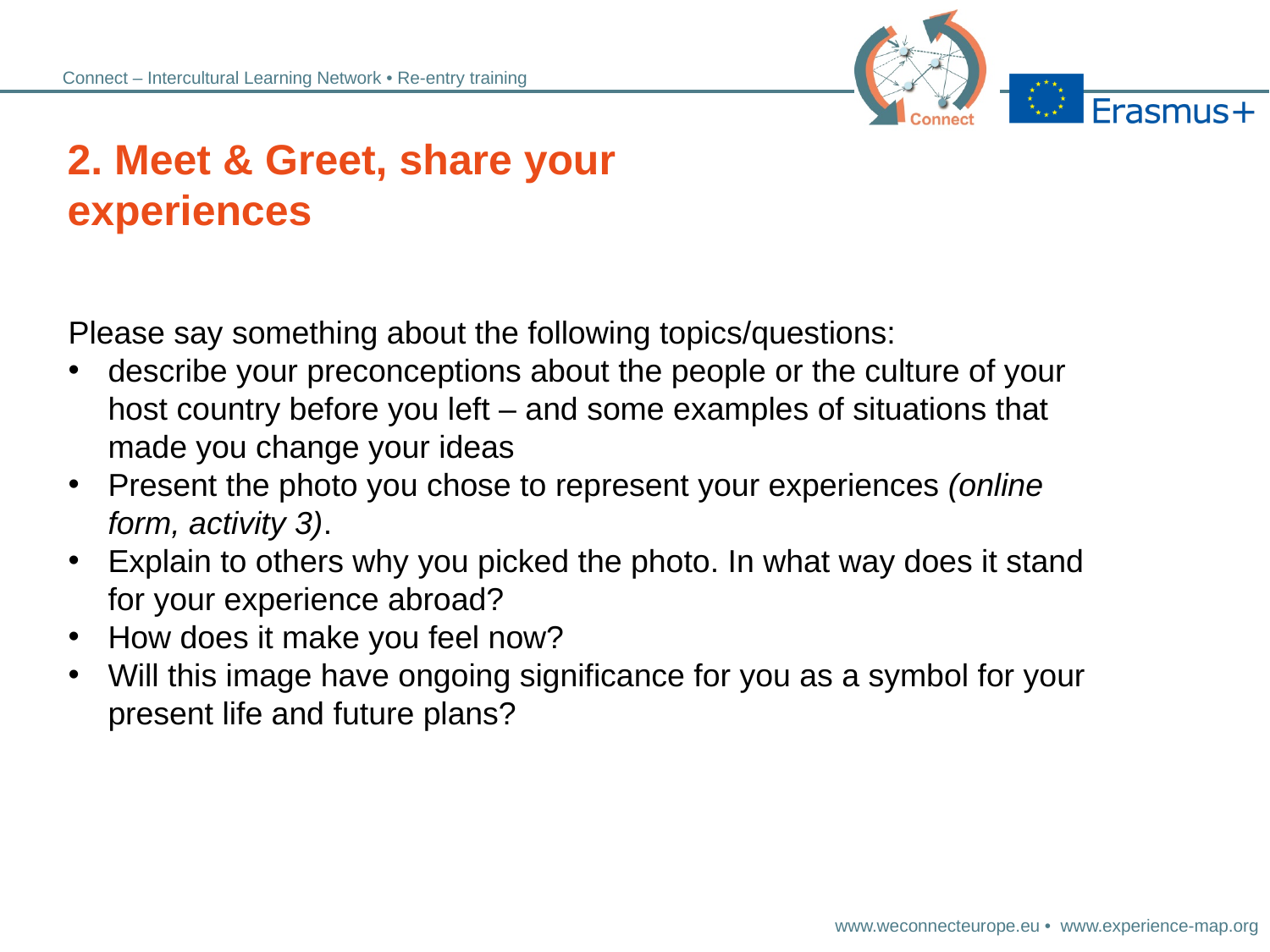

2. Meet & Greet, share your experiences
Please say something about the following topics/questions:
describe your preconceptions about the people or the culture of your host country before you left – and some examples of situations that made you change your ideas
Present the photo you chose to represent your experiences (online form, activity 3).
Explain to others why you picked the photo. In what way does it stand for your experience abroad?
How does it make you feel now?
Will this image have ongoing significance for you as a symbol for your present life and future plans?